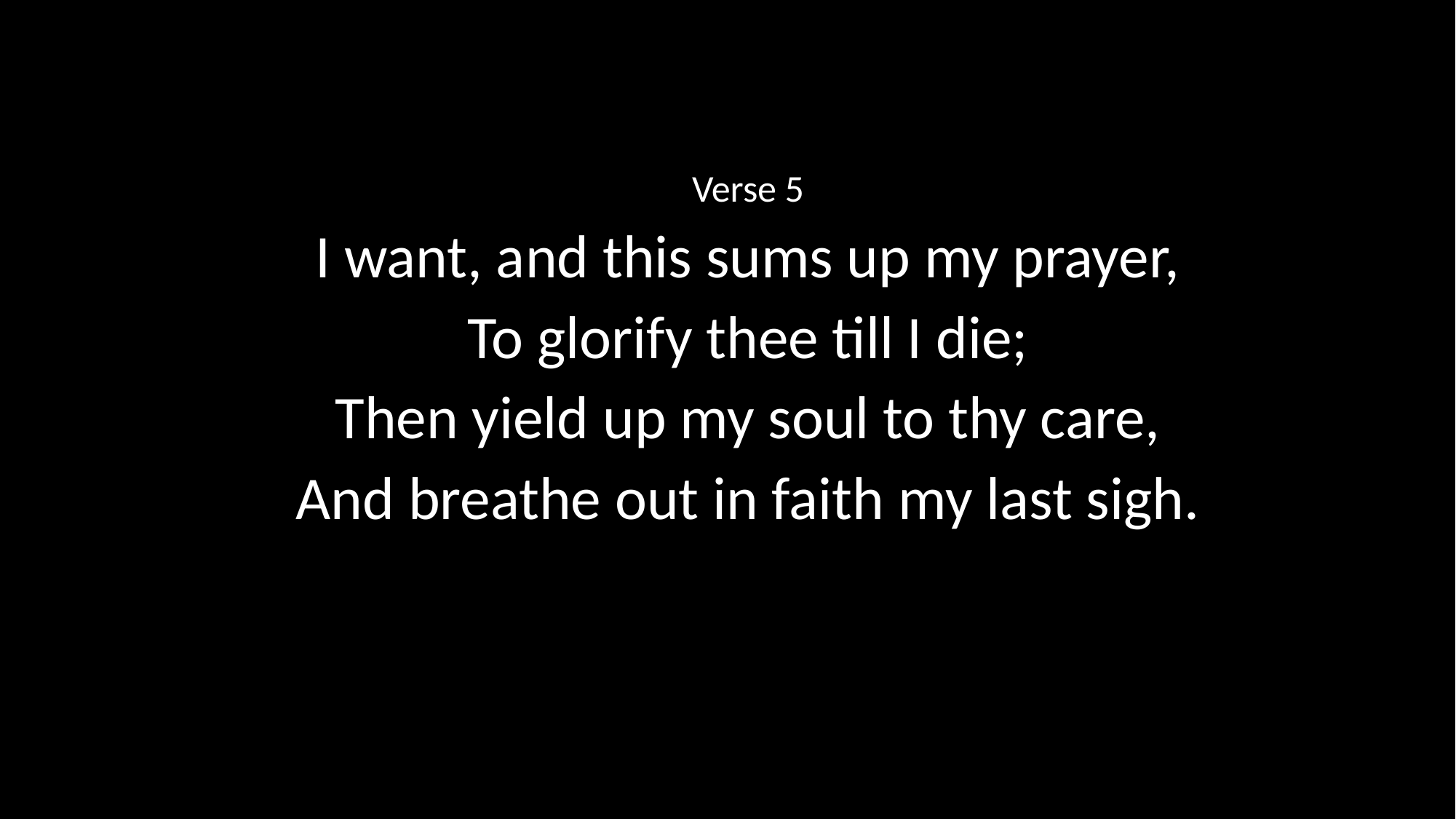

Verse 5
I want, and this sums up my prayer,
To glorify thee till I die;
Then yield up my soul to thy care,
And breathe out in faith my last sigh.